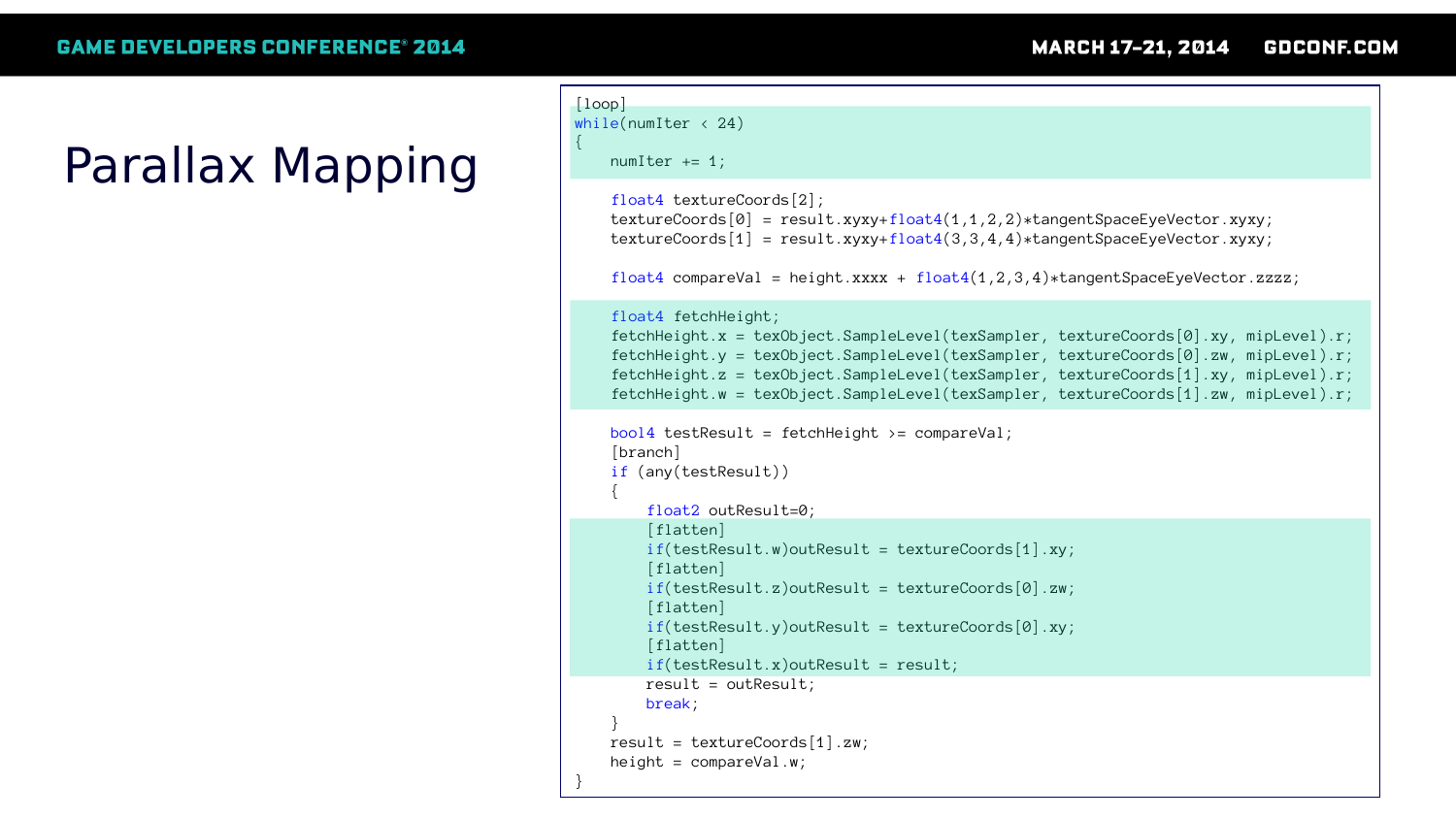

[loop]
while(numIter < 24)
{
    numIter += 1;

    float4 textureCoords[2];
    textureCoords[0] = result.xyxy+float4(1,1,2,2)*tangentSpaceEyeVector.xyxy;
    textureCoords[1] = result.xyxy+float4(3,3,4,4)*tangentSpaceEyeVector.xyxy;

    float4 compareVal = height.xxxx + float4(1,2,3,4)*tangentSpaceEyeVector.zzzz;

    float4 fetchHeight;
    fetchHeight.x = texObject.SampleLevel(texSampler, textureCoords[0].xy, mipLevel).r;
    fetchHeight.y = texObject.SampleLevel(texSampler, textureCoords[0].zw, mipLevel).r;
    fetchHeight.z = texObject.SampleLevel(texSampler, textureCoords[1].xy, mipLevel).r;
    fetchHeight.w = texObject.SampleLevel(texSampler, textureCoords[1].zw, mipLevel).r;

    bool4 testResult = fetchHeight >= compareVal;
    [branch]
    if (any(testResult))
    {
        float2 outResult=0;
        [flatten]
        if(testResult.w)outResult = textureCoords[1].xy;
        [flatten]
        if(testResult.z)outResult = textureCoords[0].zw;
        [flatten]
        if(testResult.y)outResult = textureCoords[0].xy;
        [flatten]
        if(testResult.x)outResult = result;
        result = outResult;
        break;
    }
    result = textureCoords[1].zw;
    height = compareVal.w;
}

Parallax Mapping